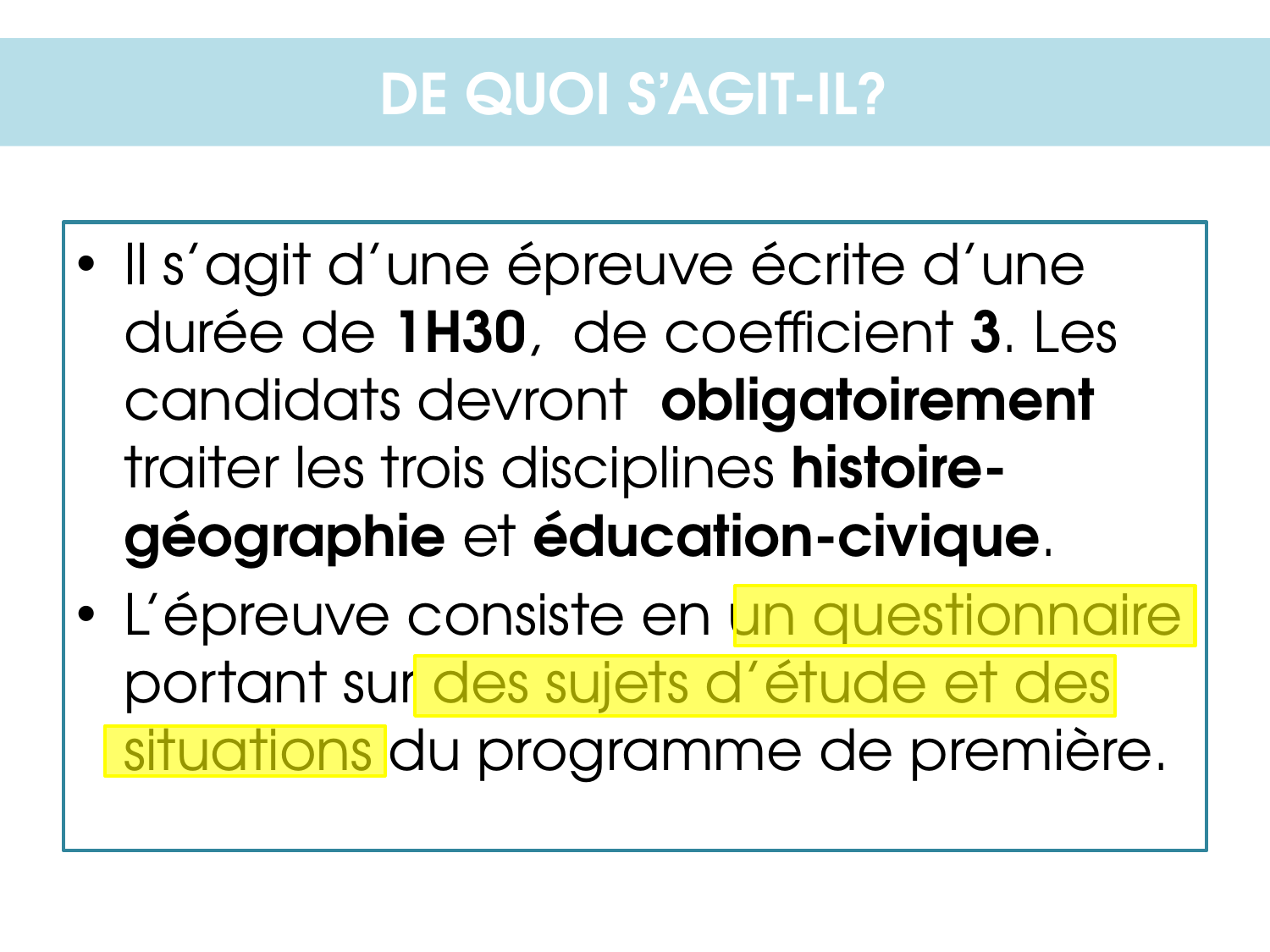

# DE QUOI S’AGIT-IL?
Il s’agit d’une épreuve écrite d’une durée de 1H30,  de coefficient 3. Les candidats devront  obligatoirement traiter les trois disciplines histoire-géographie et éducation-civique.
L’épreuve consiste en un questionnaire portant sur des sujets d’étude et des situations du programme de première.